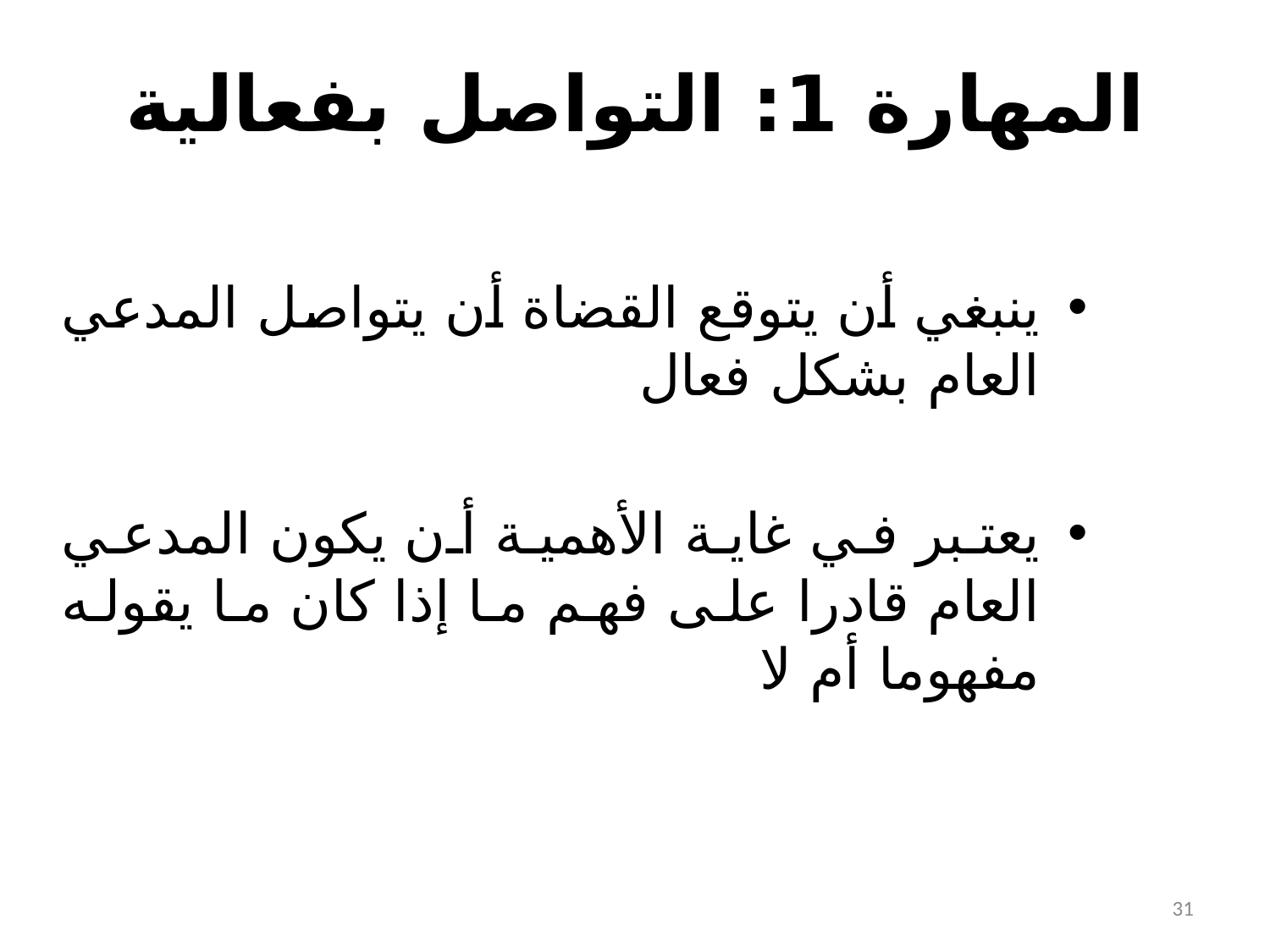

# المهارة 1: التواصل بفعالية

ينبغي أن يتوقع القضاة أن يتواصل المدعي العام بشكل فعال

يعتبر في غاية الأهمية أن يكون المدعي العام قادرا على فهم ما إذا كان ما يقوله مفهوما أم لا
31